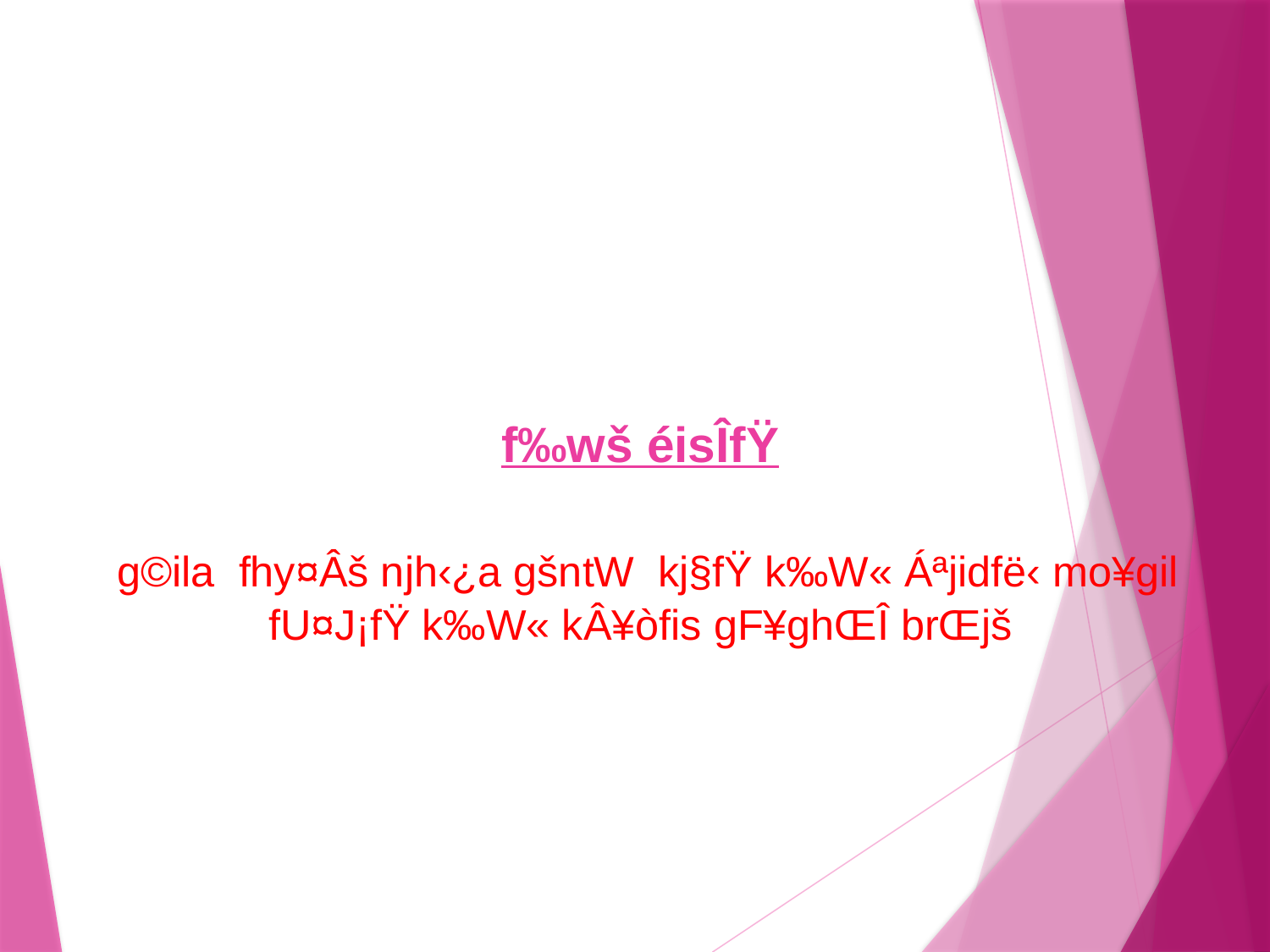

# f‰wš éisÎfŸ g©ila  fhy¤Âš njh‹¿a gšntW  kj§fŸ k‰W« Áªjidfë‹ mo¥gil fU¤J¡fŸ k‰W« kÂ¥òfis gF¥ghŒÎ brŒjš